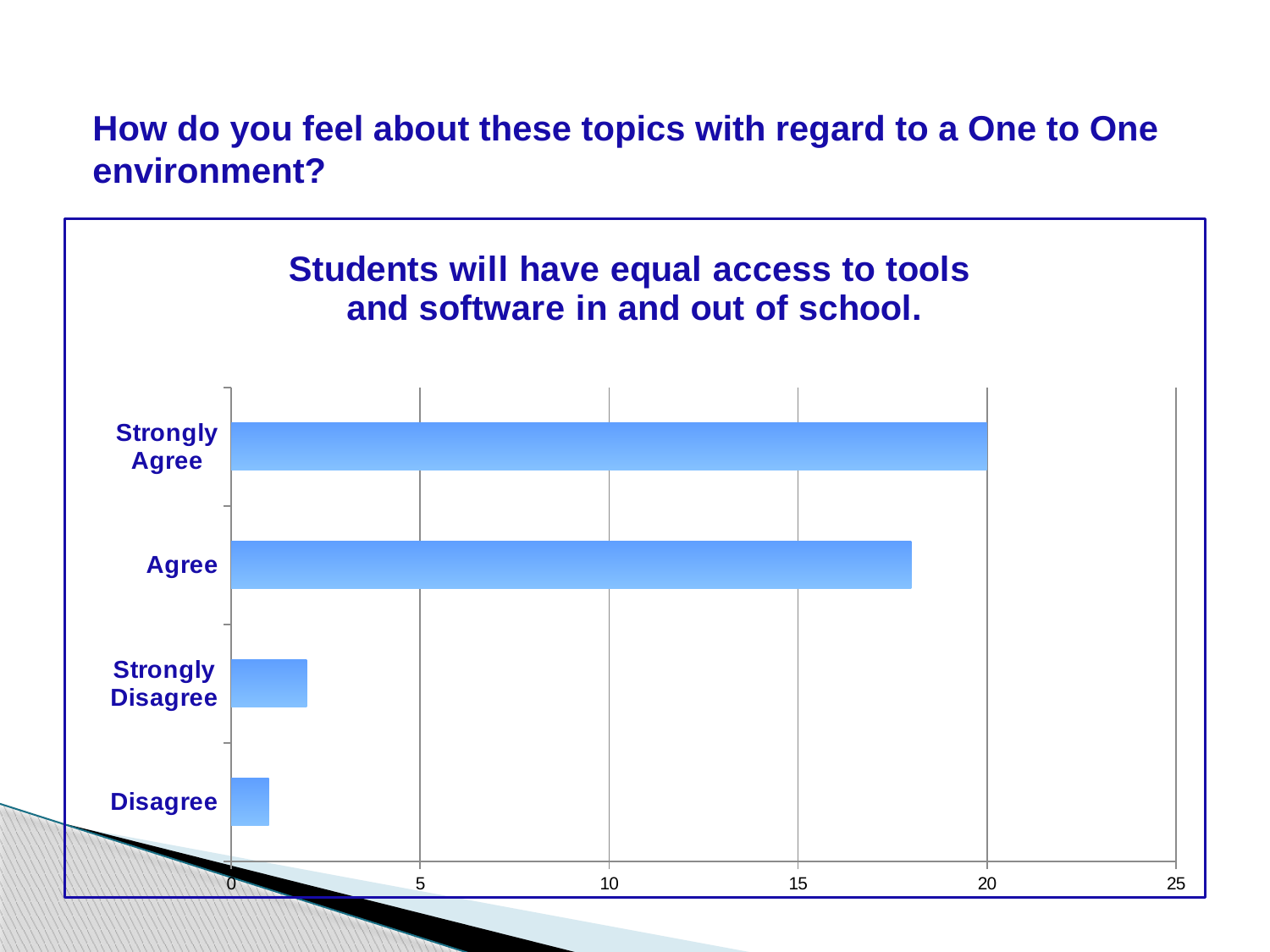

How do you feel about these topics with regard to a One to One environment?

### Chart: Students will have equal access to tools
and software in and out of school.

| Category | Total |
|---|---|
| Disagree | 1.0 |
| Strongly Disagree | 2.0 |
| Agree | 18.0 |
| Strongly Agree | 20.0 |